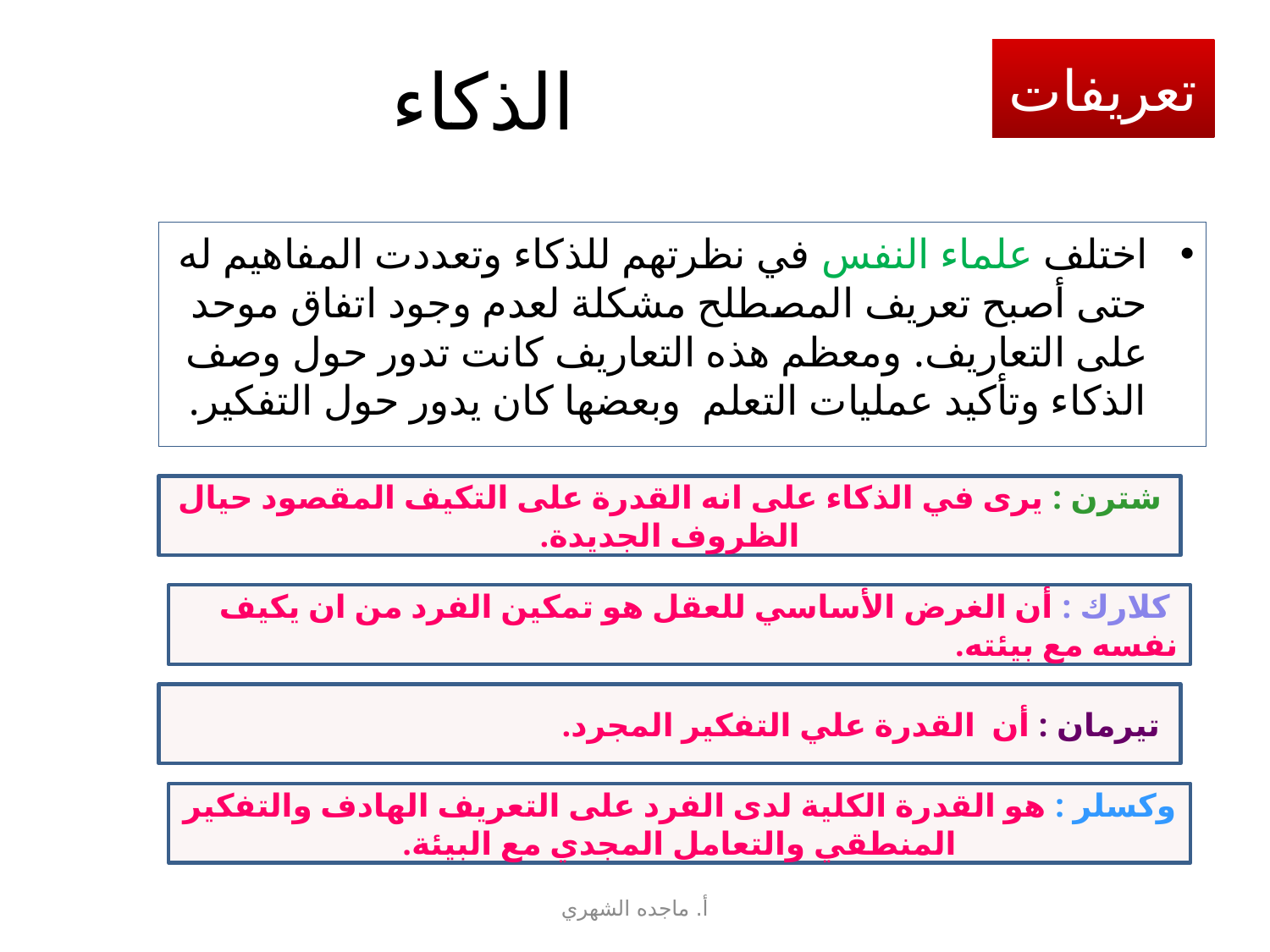

# الذكاء
تعريفات
اختلف علماء النفس في نظرتهم للذكاء وتعددت المفاهيم له حتى أصبح تعريف المصطلح مشكلة لعدم وجود اتفاق موحد على التعاريف. ومعظم هذه التعاريف كانت تدور حول وصف الذكاء وتأكيد عمليات التعلم  وبعضها كان يدور حول التفكير.

شترن : يرى في الذكاء على انه القدرة على التكيف المقصود حيال الظروف الجديدة.
 كلارك : أن الغرض الأساسي للعقل هو تمكين الفرد من ان يكيف نفسه مع بيئته.
 تيرمان : أن  القدرة علي التفكير المجرد.
وكسلر : هو القدرة الكلية لدى الفرد على التعريف الهادف والتفكير المنطقي والتعامل المجدي مع البيئة.
أ. ماجده الشهري